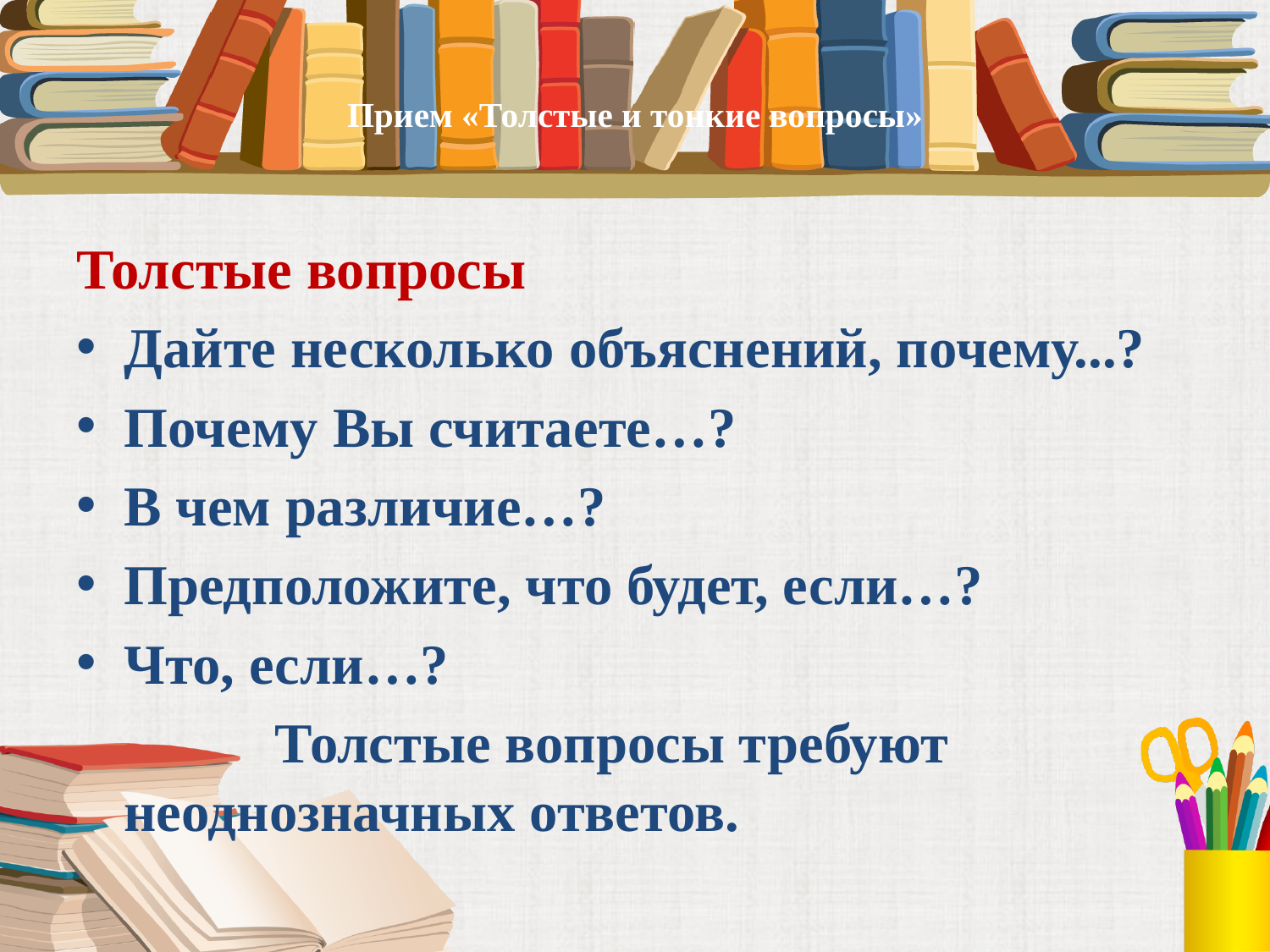

# Прием «Толстые и тонкие вопросы»
Толстые вопросы
Дайте несколько объяснений, почему...?
Почему Вы считаете…?
В чем различие…?
Предположите, что будет, если…?
Что, если…?
              Толстые вопросы требуют     неоднозначных ответов.